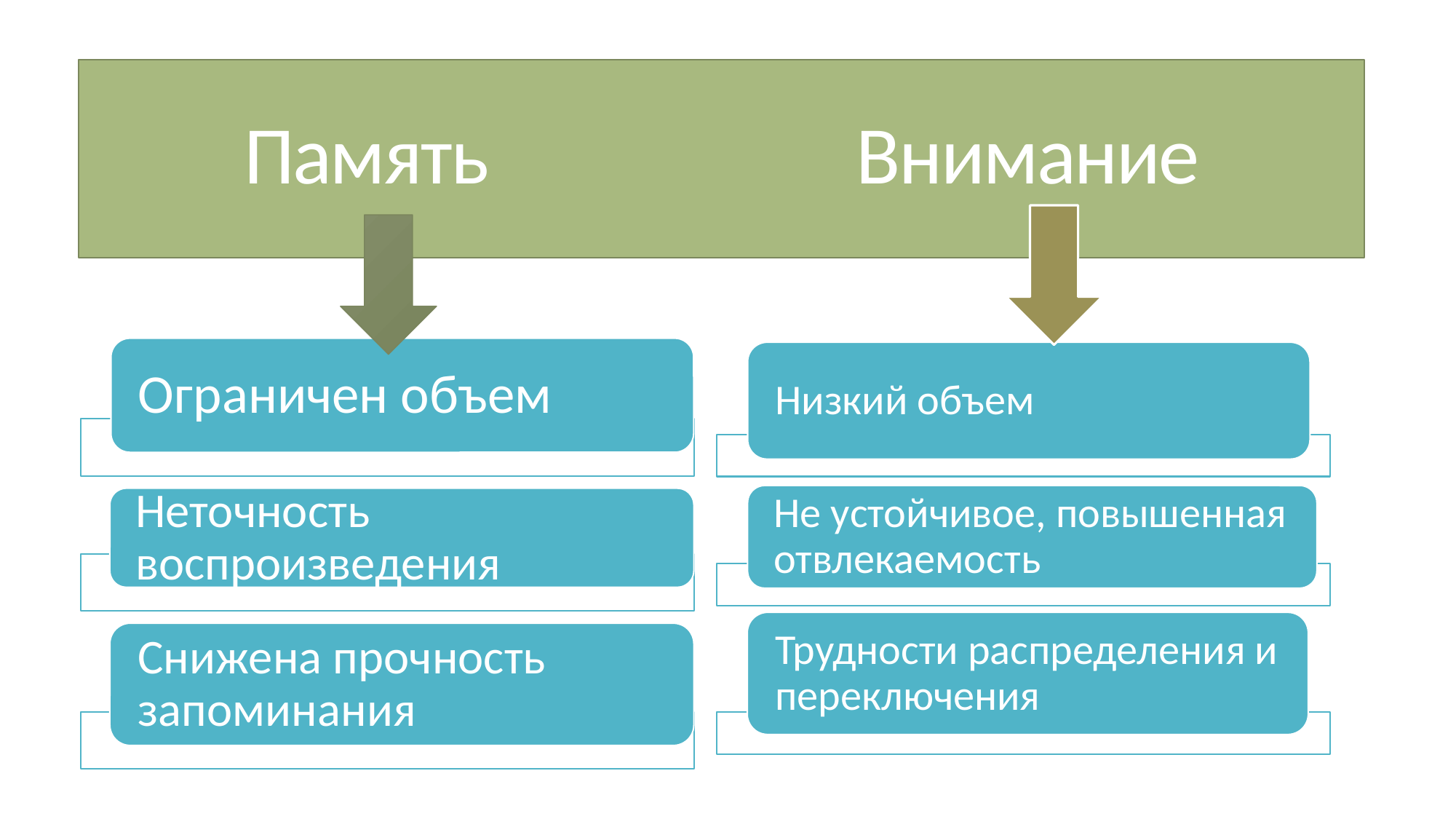

# Память                      Внимание

Низкий объем
Не устойчивое, повышенная отвлекаемость
Трудности распределения и переключения
Ограничен объем
Неточность воспроизведения
Снижена прочность запоминания